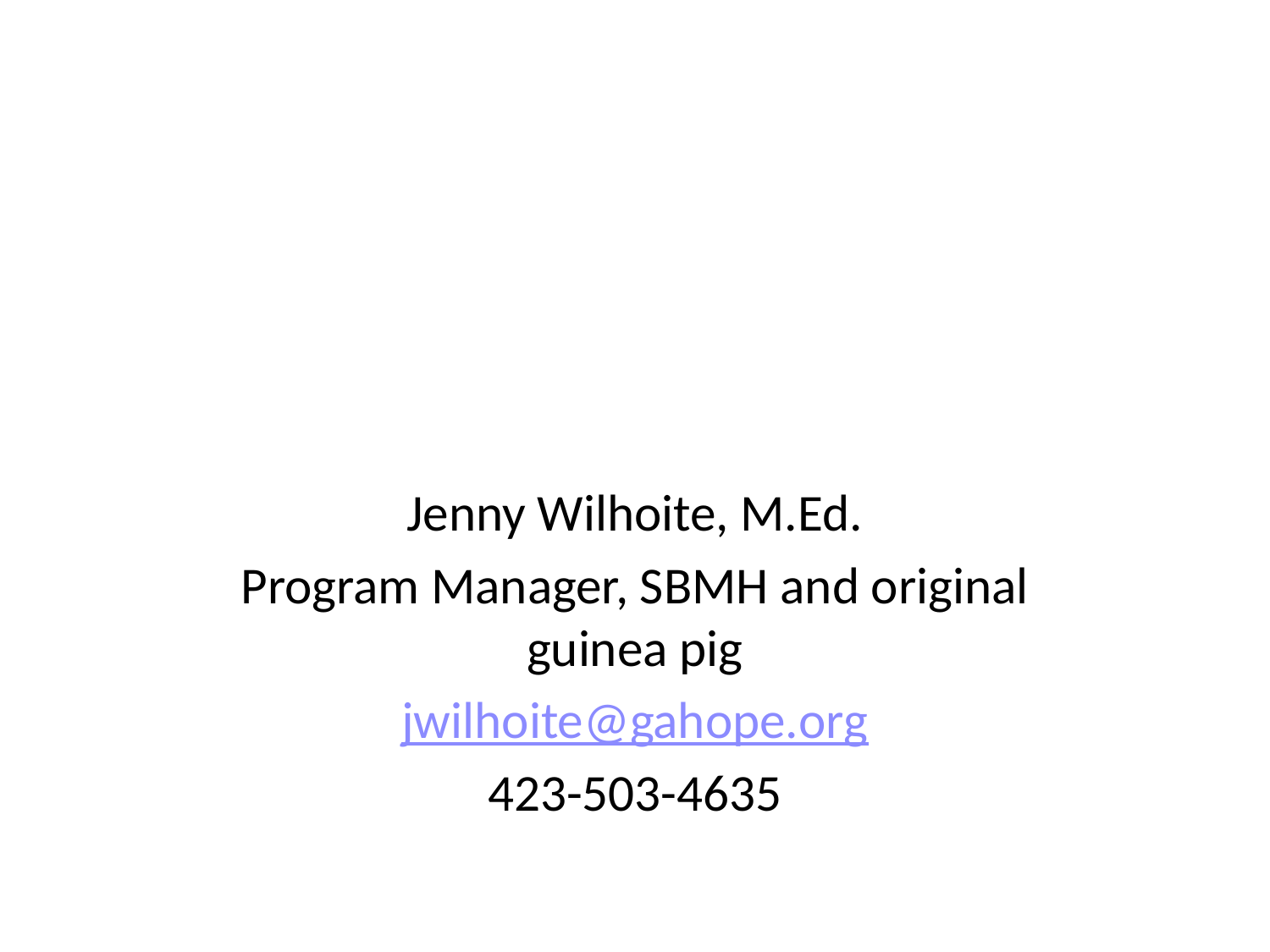

#
Jenny Wilhoite, M.Ed.
Program Manager, SBMH and original guinea pig
jwilhoite@gahope.org
423-503-4635